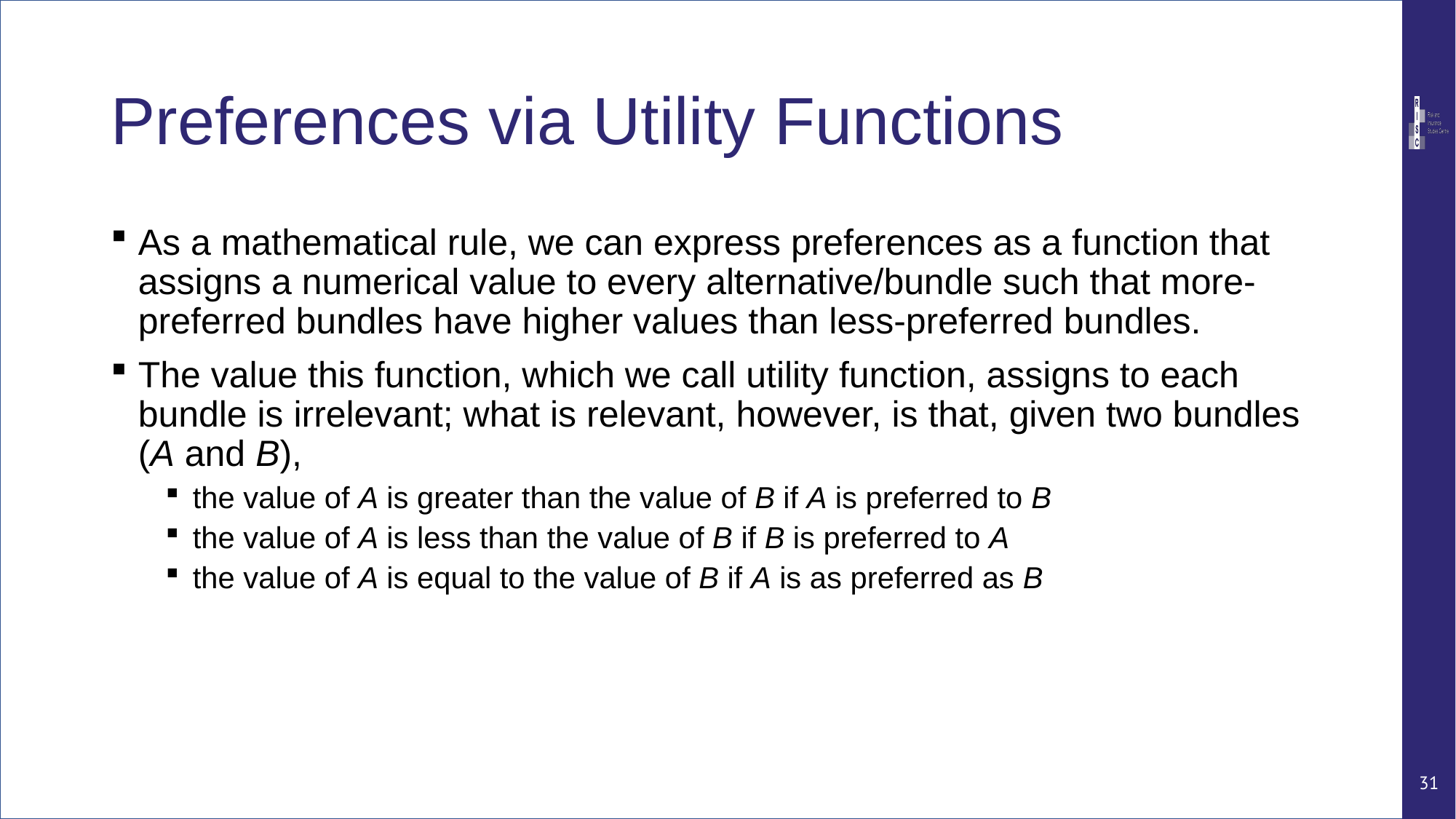

# Preferences via Utility Functions
As a mathematical rule, we can express preferences as a function that assigns a numerical value to every alternative/bundle such that more-preferred bundles have higher values than less-preferred bundles.
The value this function, which we call utility function, assigns to each bundle is irrelevant; what is relevant, however, is that, given two bundles (A and B),
the value of A is greater than the value of B if A is preferred to B
the value of A is less than the value of B if B is preferred to A
the value of A is equal to the value of B if A is as preferred as B

31